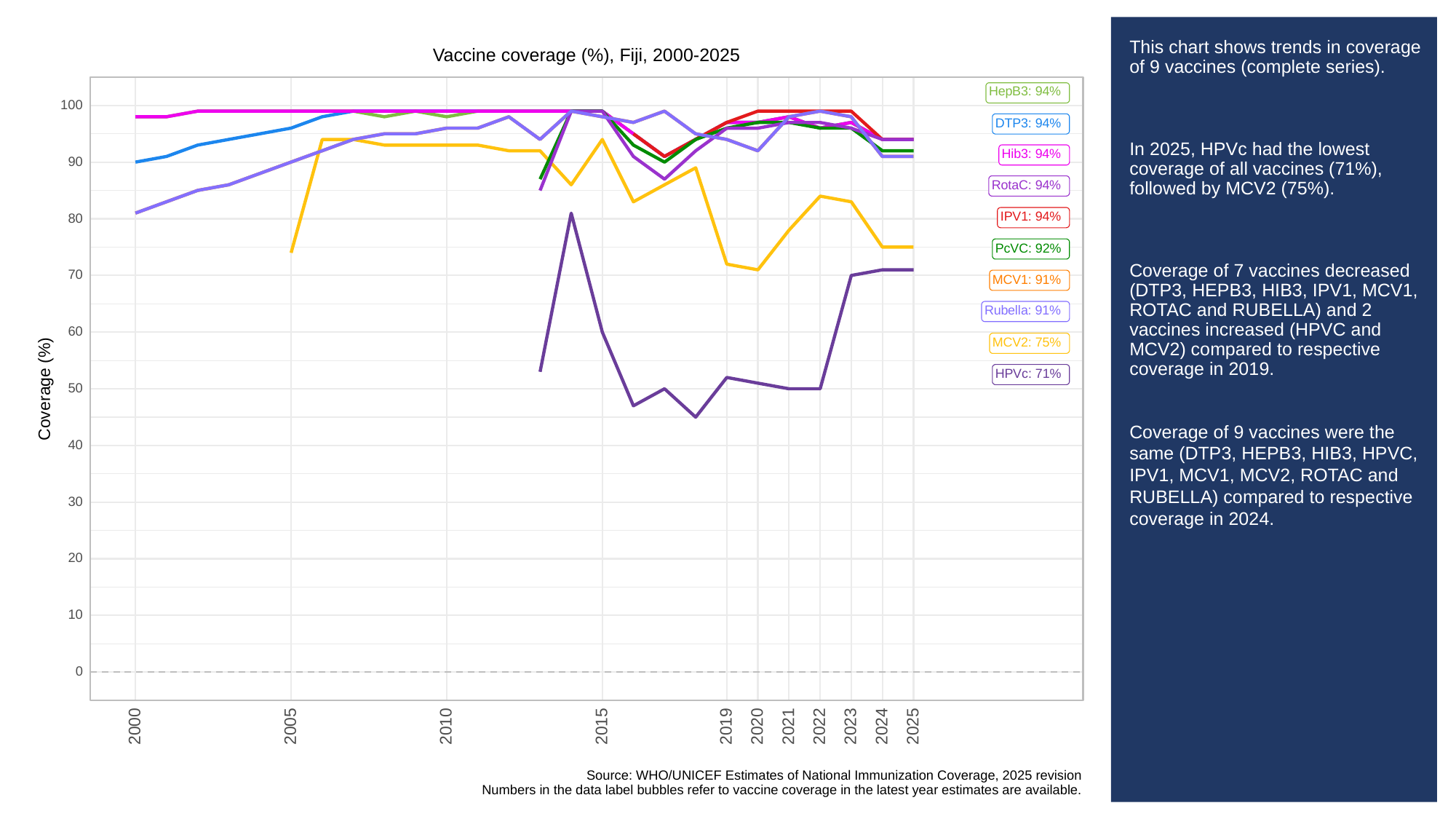

# This chart shows trends in coverage of 9 vaccines (complete series).

In 2025, HPVc had the lowest coverage of all vaccines (71%), followed by MCV2 (75%).

Coverage of 7 vaccines decreased (DTP3, HEPB3, HIB3, IPV1, MCV1, ROTAC and RUBELLA) and 2 vaccines increased (HPVC and MCV2) compared to respective coverage in 2019.

Coverage of 9 vaccines were the same (DTP3, HEPB3, HIB3, HPVC, IPV1, MCV1, MCV2, ROTAC and RUBELLA) compared to respective coverage in 2024.

Vaccine coverage (%), Fiji, 2000-2025

HepB3: 94%

100

DTP3: 94%

Hib3: 94%

90

RotaC: 94%

IPV1: 94%

80

PcVC: 92%

70

MCV1: 91%

Rubella: 91%
60

MCV2: 75%

HPVc: 71%
Coverage (%)
50

40

30

20

10

0

2023
2000
2005
2010
2015
2019
2020
2021
2022
2024
2025
Source: WHO/UNICEF Estimates of National Immunization Coverage, 2025 revision
Numbers in the data label bubbles refer to vaccine coverage in the latest year estimates are available.